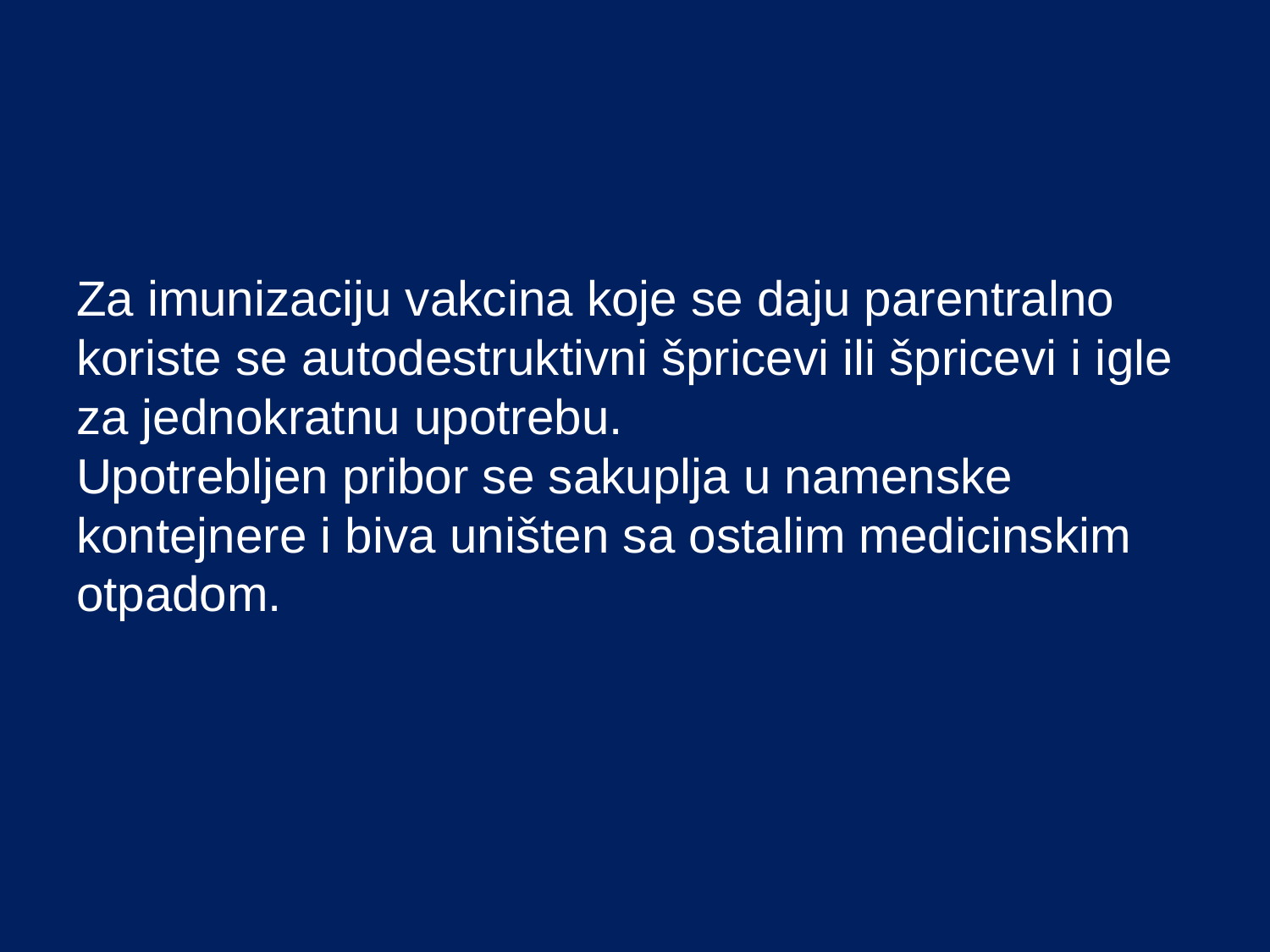

# Za imunizaciju vakcina koje se daju parentralno koriste se autodestruktivni špricevi ili špricevi i igle za jednokratnu upotrebu. Upotrebljen pribor se sakuplja u namenske kontejnere i biva uništen sa ostalim medicinskim otpadom.